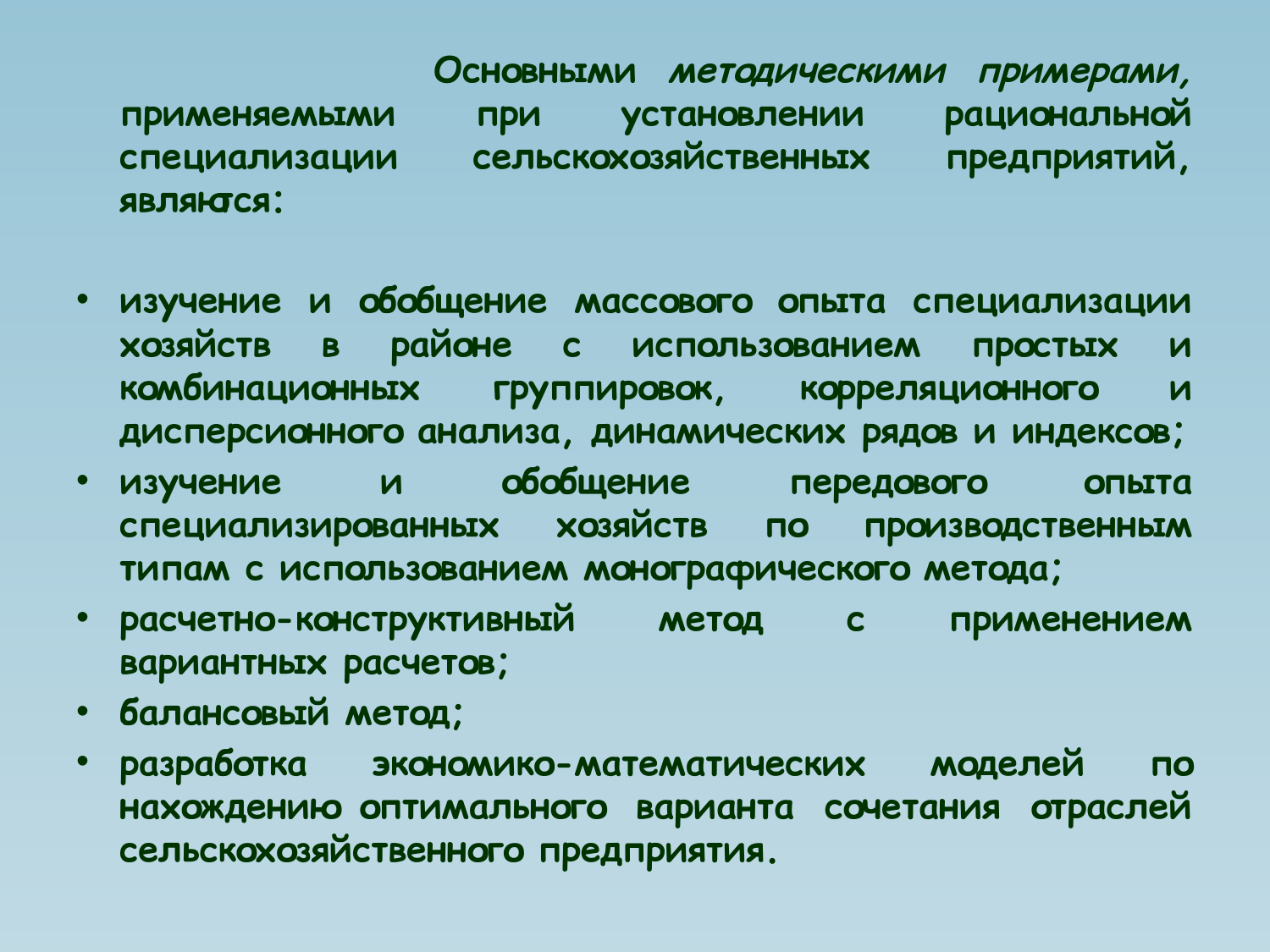

Основными методическими примерами, применяемыми при установлении рациональной специализации сельскохозяйственных предприятий, являются:

изучение и обобщение массового опыта специализации хозяйств в районе с использованием простых и комбинационных группировок, корреляционного и дисперсионного анализа, динамических рядов и индексов;
изучение и обобщение передового опыта специализированных хозяйств по производственным типам с использованием монографического метода;
расчетно-конструктивный метод с применением вариантных расчетов;
балансовый метод;
разработка экономико-математических моделей по нахождению оптимального варианта сочетания отраслей сельскохозяйственного предприятия.